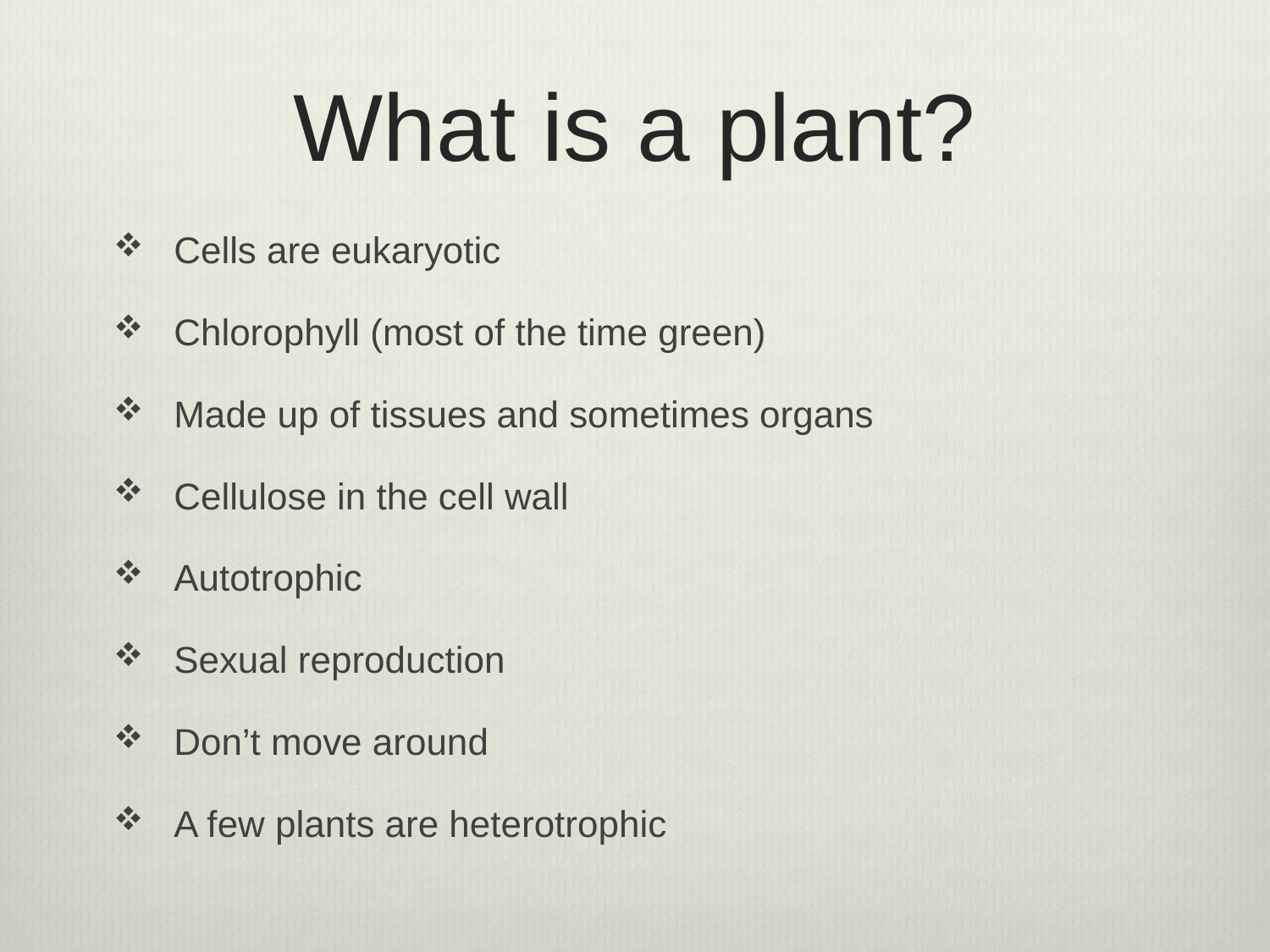

# What is a plant?
Cells are eukaryotic
Chlorophyll (most of the time green)
Made up of tissues and sometimes organs
Cellulose in the cell wall
Autotrophic
Sexual reproduction
Don’t move around
A few plants are heterotrophic